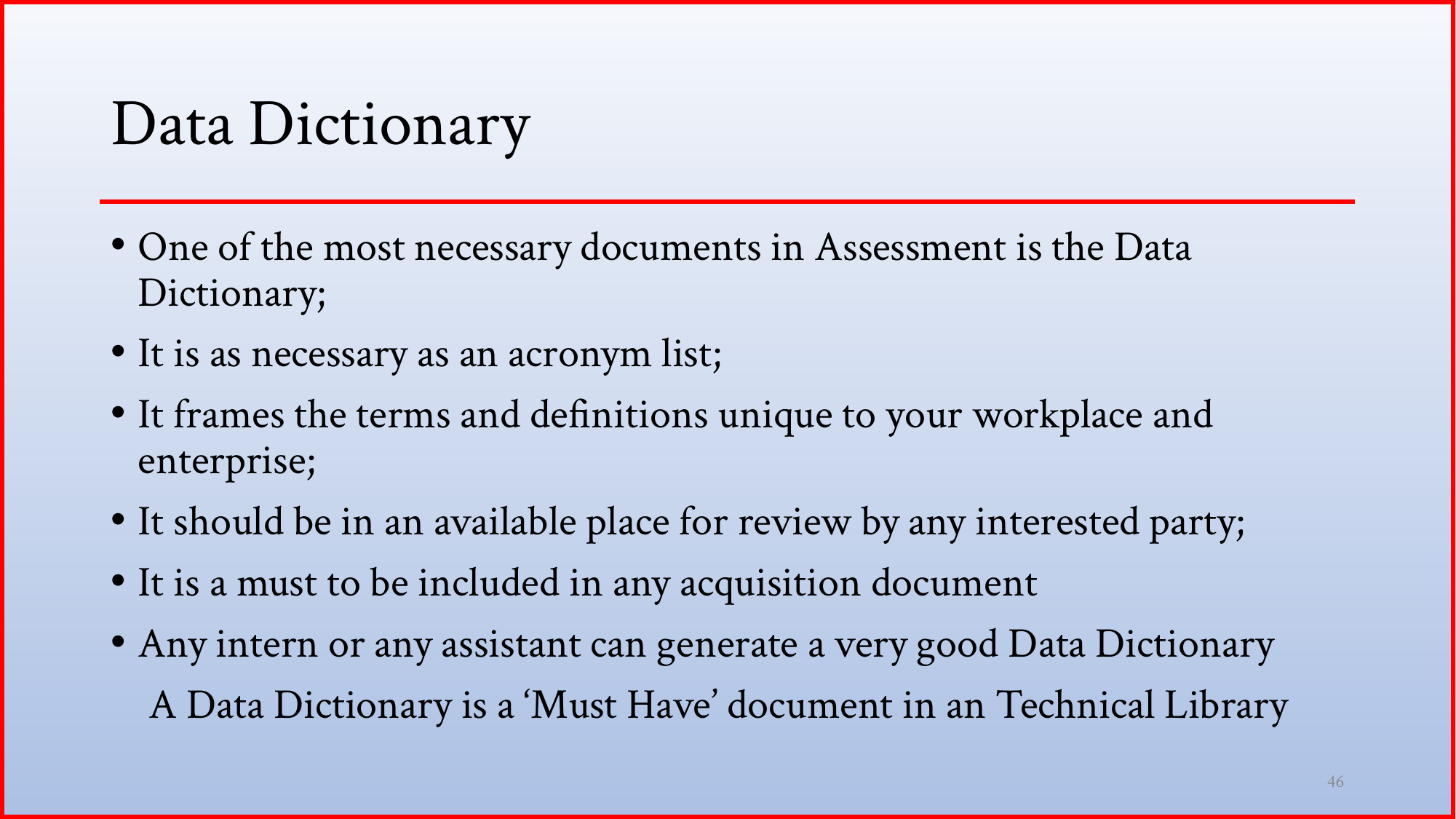

# Data Dictionary
One of the most necessary documents in Assessment is the Data Dictionary;
It is as necessary as an acronym list;
It frames the terms and definitions unique to your workplace and enterprise;
It should be in an available place for review by any interested party;
It is a must to be included in any acquisition document
Any intern or any assistant can generate a very good Data Dictionary
    A Data Dictionary is a ‘Must Have’ document in an Technical Library
46